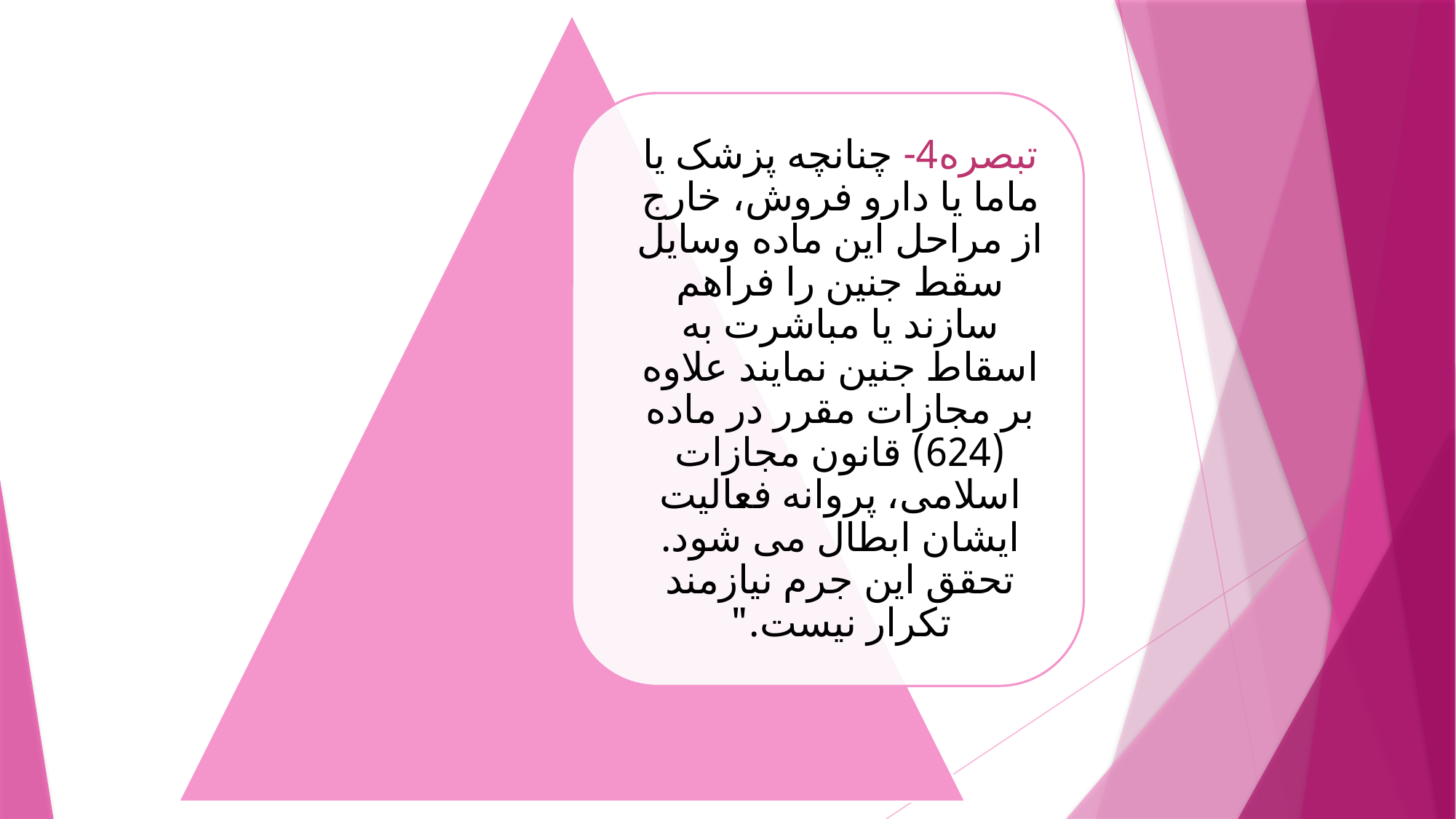

تبصره4- چنانچه پزشک یا ماما یا دارو فروش، خارج از مراحل این ماده وسایل سقط جنین را فراهم سازند یا مباشرت به اسقاط جنین نمایند علاوه بر مجازات مقرر در ماده (624) قانون مجازات اسلامی، پروانه فعالیت ایشان ابطال می شود. تحقق این جرم نیازمند تکرار نیست."